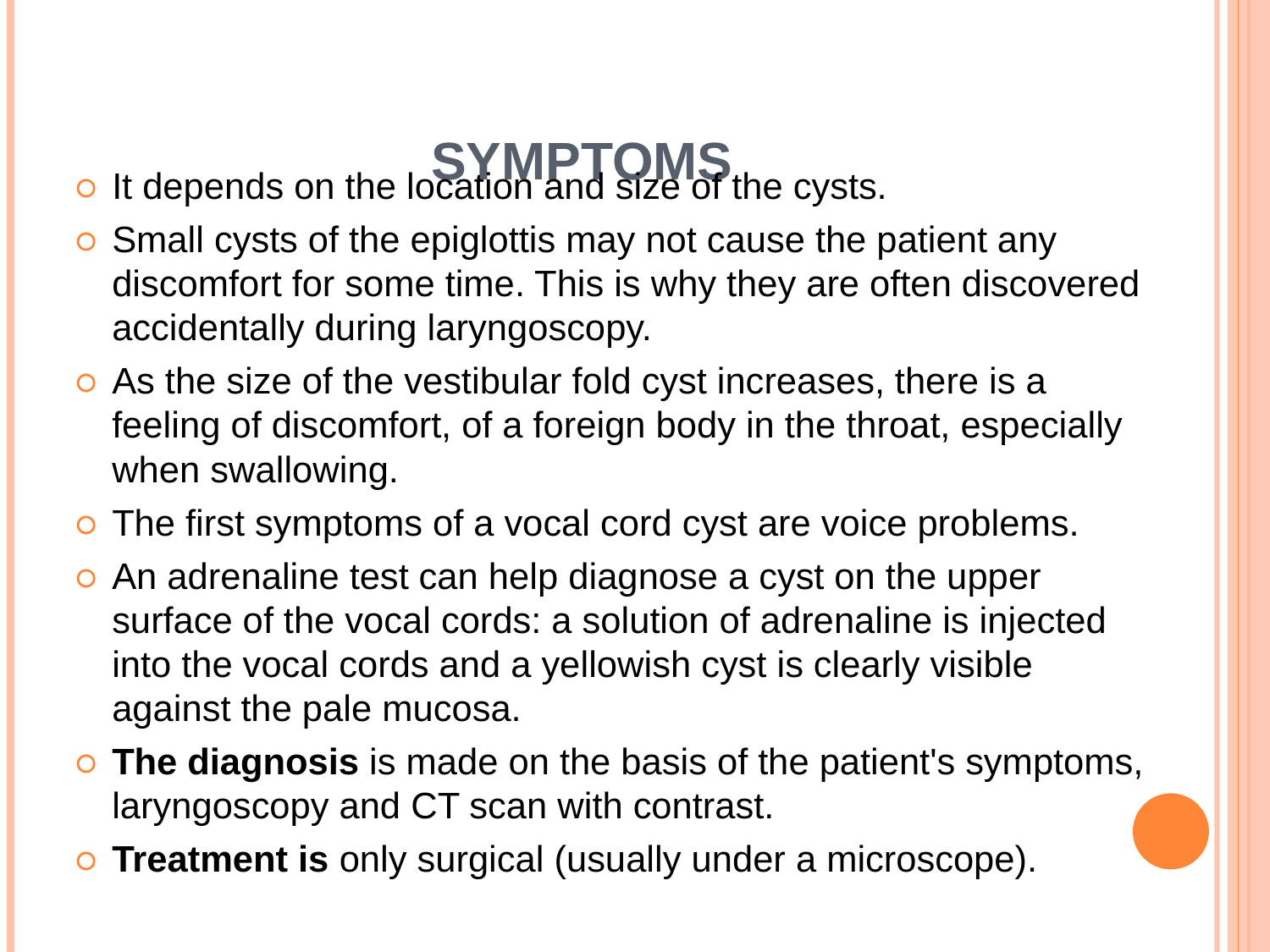

# Symptoms
It depends on the location and size of the cysts.
Small cysts of the epiglottis may not cause the patient any discomfort for some time. This is why they are often discovered accidentally during laryngoscopy.
As the size of the vestibular fold cyst increases, there is a feeling of discomfort, of a foreign body in the throat, especially when swallowing.
The first symptoms of a vocal cord cyst are voice problems.
An adrenaline test can help diagnose a cyst on the upper surface of the vocal cords: a solution of adrenaline is injected into the vocal cords and a yellowish cyst is clearly visible against the pale mucosa.
The diagnosis is made on the basis of the patient's symptoms, laryngoscopy and CT scan with contrast.
Treatment is only surgical (usually under a microscope).